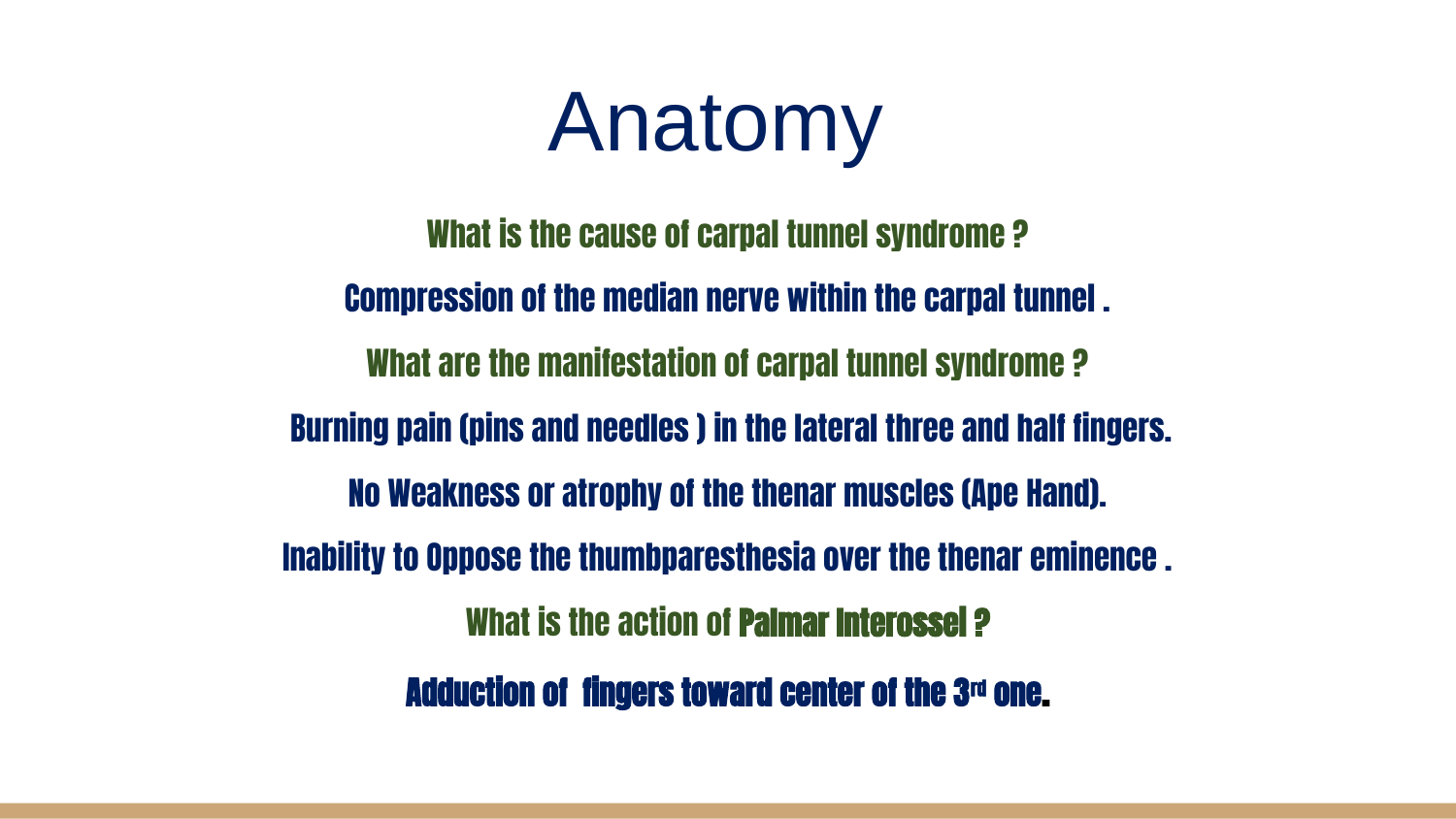

# Anatomy
What is the cause of carpal tunnel syndrome ?
Compression of the median nerve within the carpal tunnel .
What are the manifestation of carpal tunnel syndrome ?
 Burning pain (pins and needles ) in the lateral three and half fingers.
No Weakness or atrophy of the thenar muscles (Ape Hand).
Inability to Oppose the thumbparesthesia over the thenar eminence .
What is the action of Palmar Interossei ?
Adduction of  fingers toward center of the 3rd one.